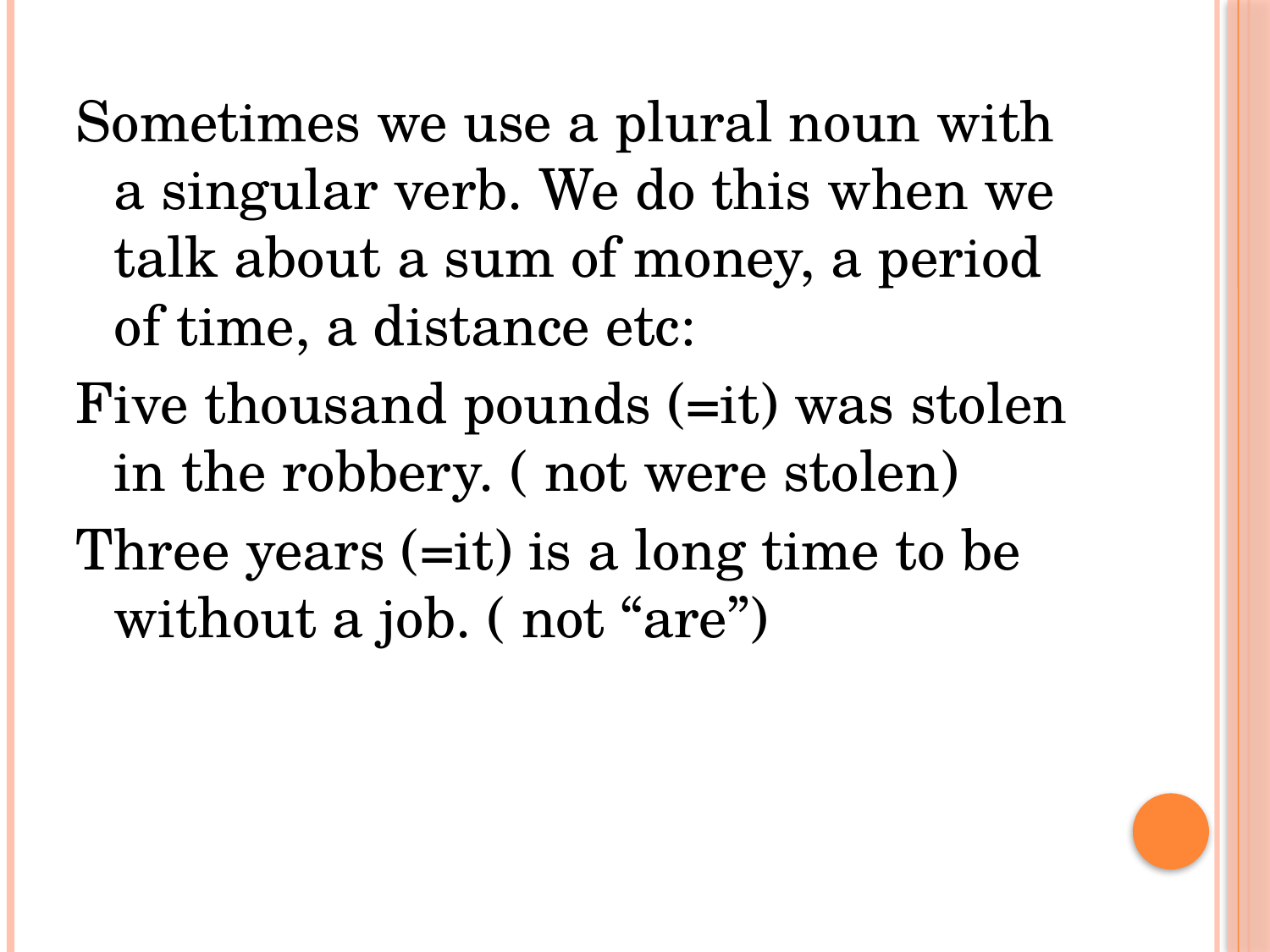

Sometimes we use a plural noun with a singular verb. We do this when we talk about a sum of money, a period of time, a distance etc:
Five thousand pounds (=it) was stolen in the robbery. ( not were stolen)
Three years (=it) is a long time to be without a job. ( not “are”)